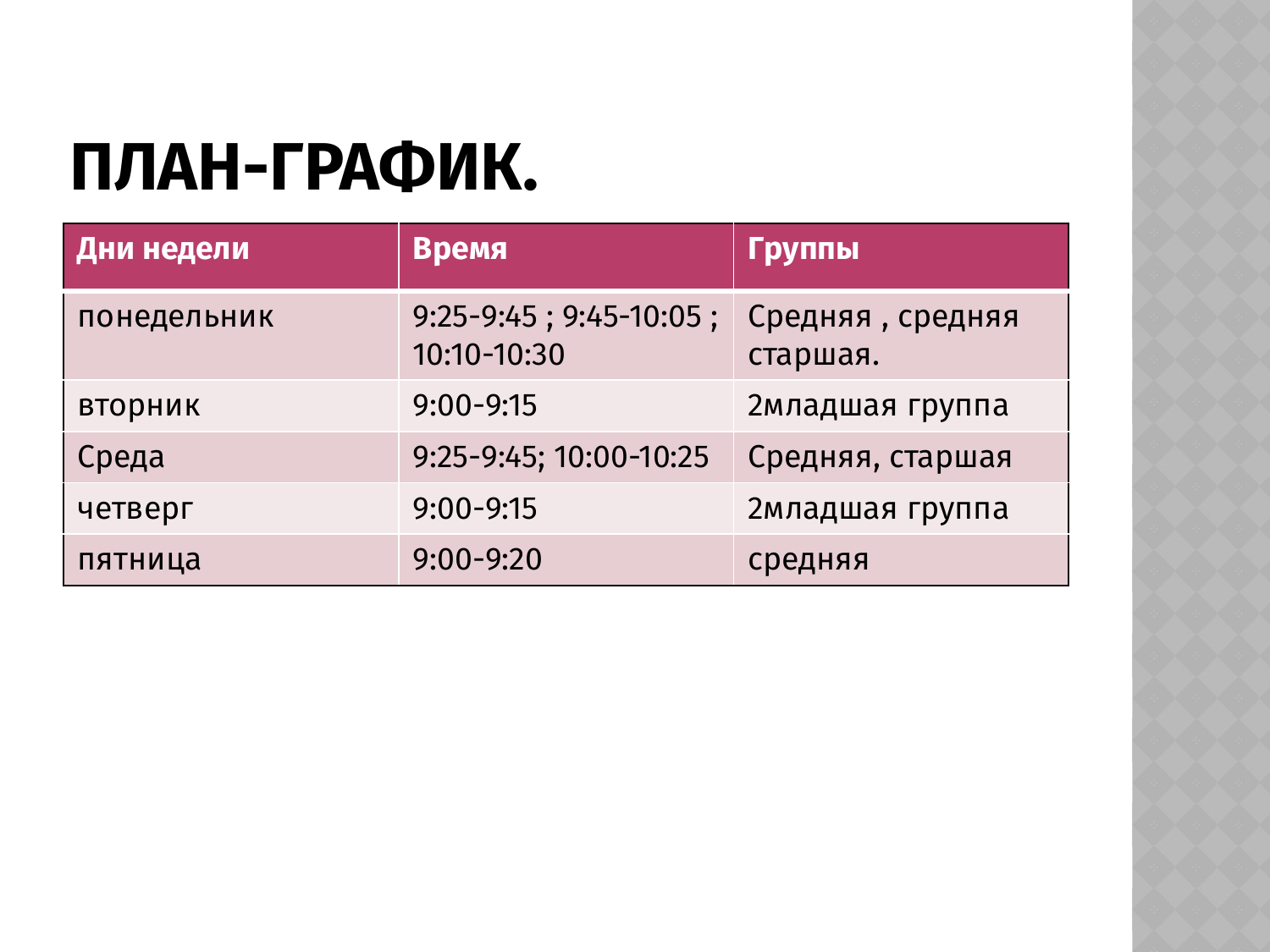

# План-график.
| Дни недели | Время | Группы |
| --- | --- | --- |
| понедельник | 9:25-9:45 ; 9:45-10:05 ; 10:10-10:30 | Средняя , средняя старшая. |
| вторник | 9:00-9:15 | 2младшая группа |
| Среда | 9:25-9:45; 10:00-10:25 | Средняя, старшая |
| четверг | 9:00-9:15 | 2младшая группа |
| пятница | 9:00-9:20 | средняя |